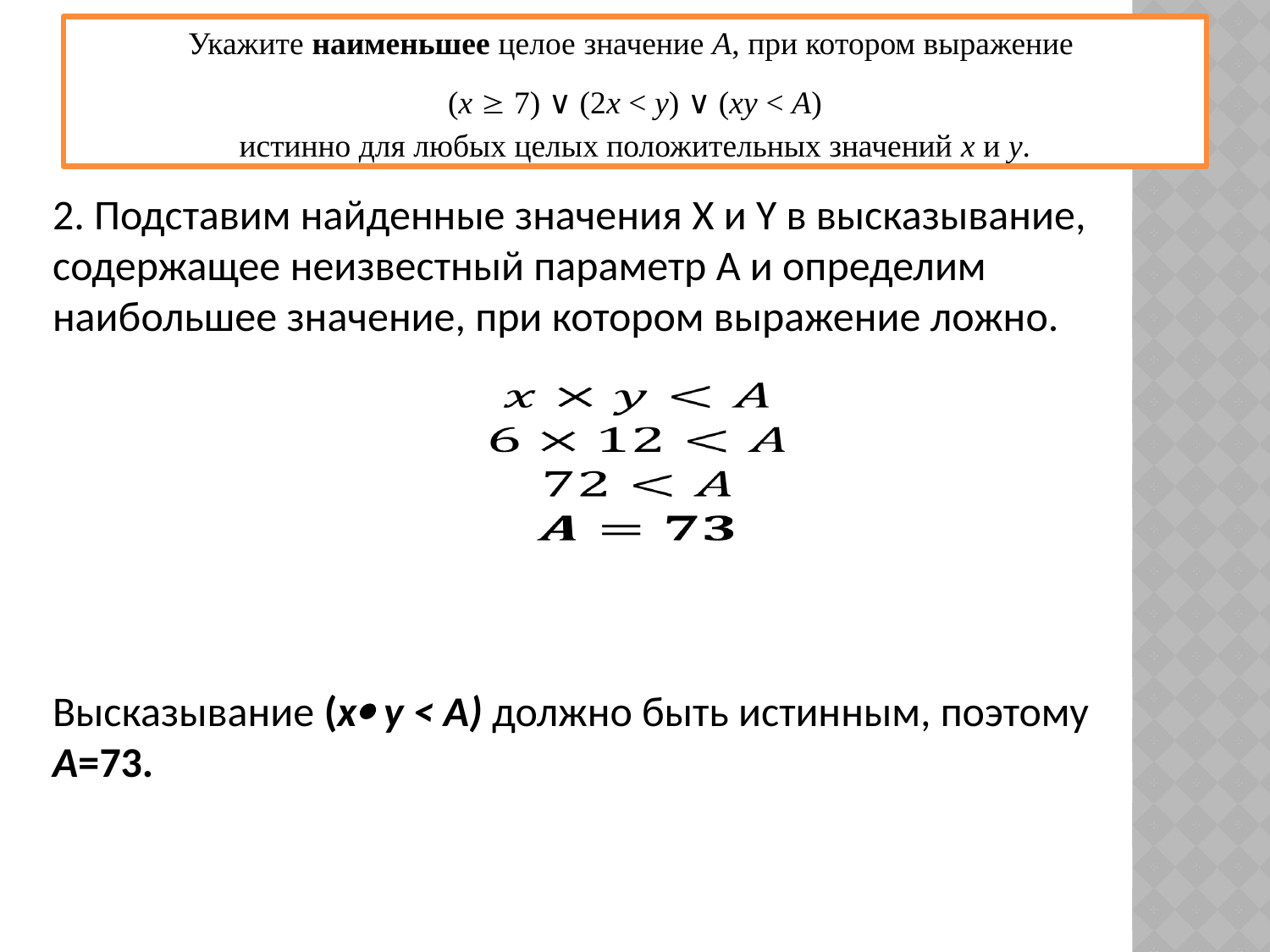

Укажите наименьшее целое значение А, при котором выражение
(x ≥ 7) ∨ (2x < y) ∨ (xy < A)
истинно для любых целых положительных значений x и y.
2. Подставим найденные значения X и Y в высказывание, содержащее неизвестный параметр А и определим наибольшее значение, при котором выражение ложно.

Высказывание (х• y < A) должно быть истинным, поэтому А=73.